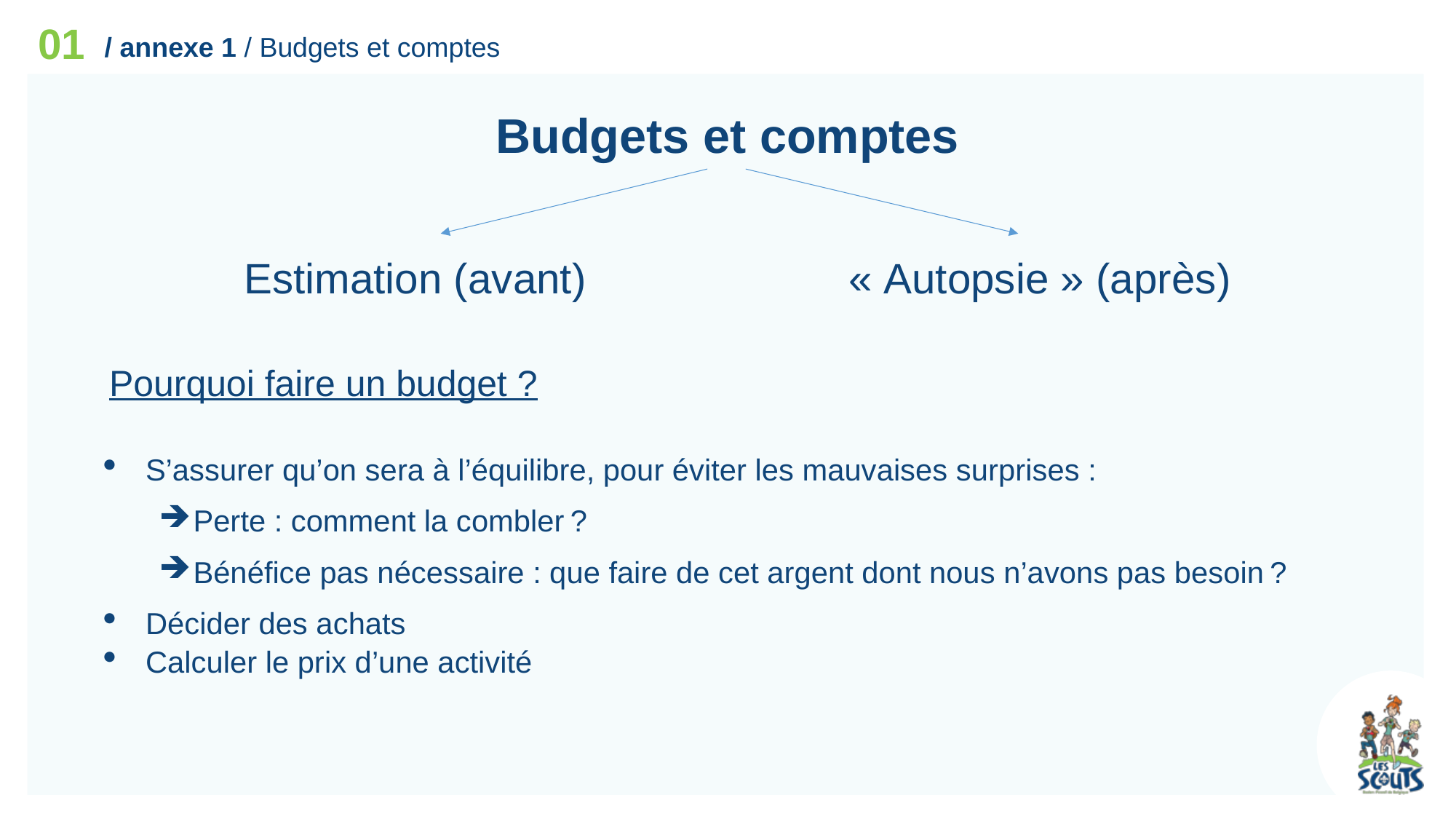

01
/ annexe 1 / Budgets et comptes
Budgets et comptes
Estimation (avant)
« Autopsie » (après)
Pourquoi faire un budget ?
S’assurer qu’on sera à l’équilibre, pour éviter les mauvaises surprises :
Perte : comment la combler ?
Bénéfice pas nécessaire : que faire de cet argent dont nous n’avons pas besoin ?
Décider des achats
Calculer le prix d’une activité